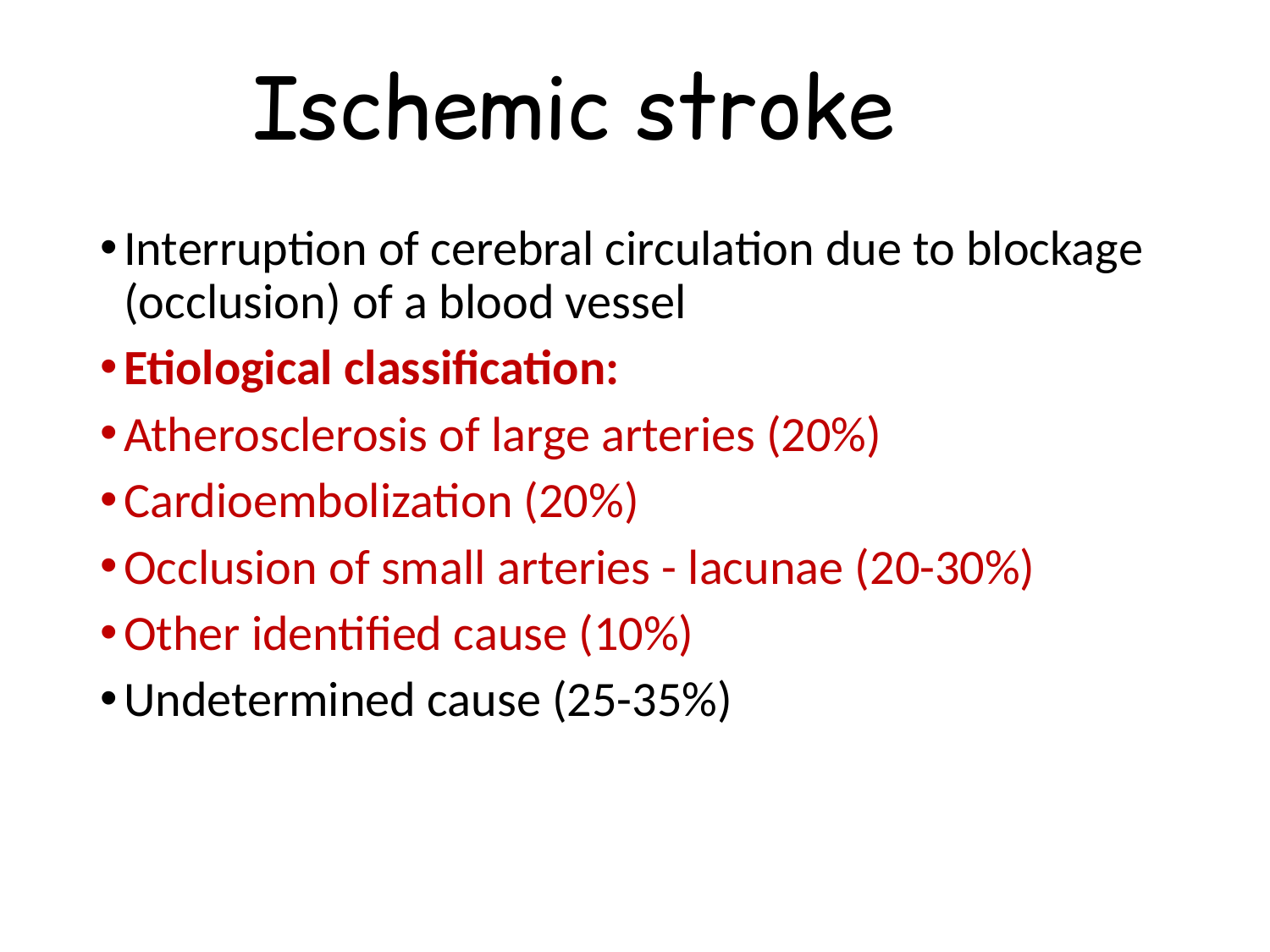

# Ischemic stroke
Interruption of cerebral circulation due to blockage (occlusion) of a blood vessel
Etiological classification:
Atherosclerosis of large arteries (20%)
Cardioembolization (20%)
Occlusion of small arteries - lacunae (20-30%)
Other identified cause (10%)
Undetermined cause (25-35%)